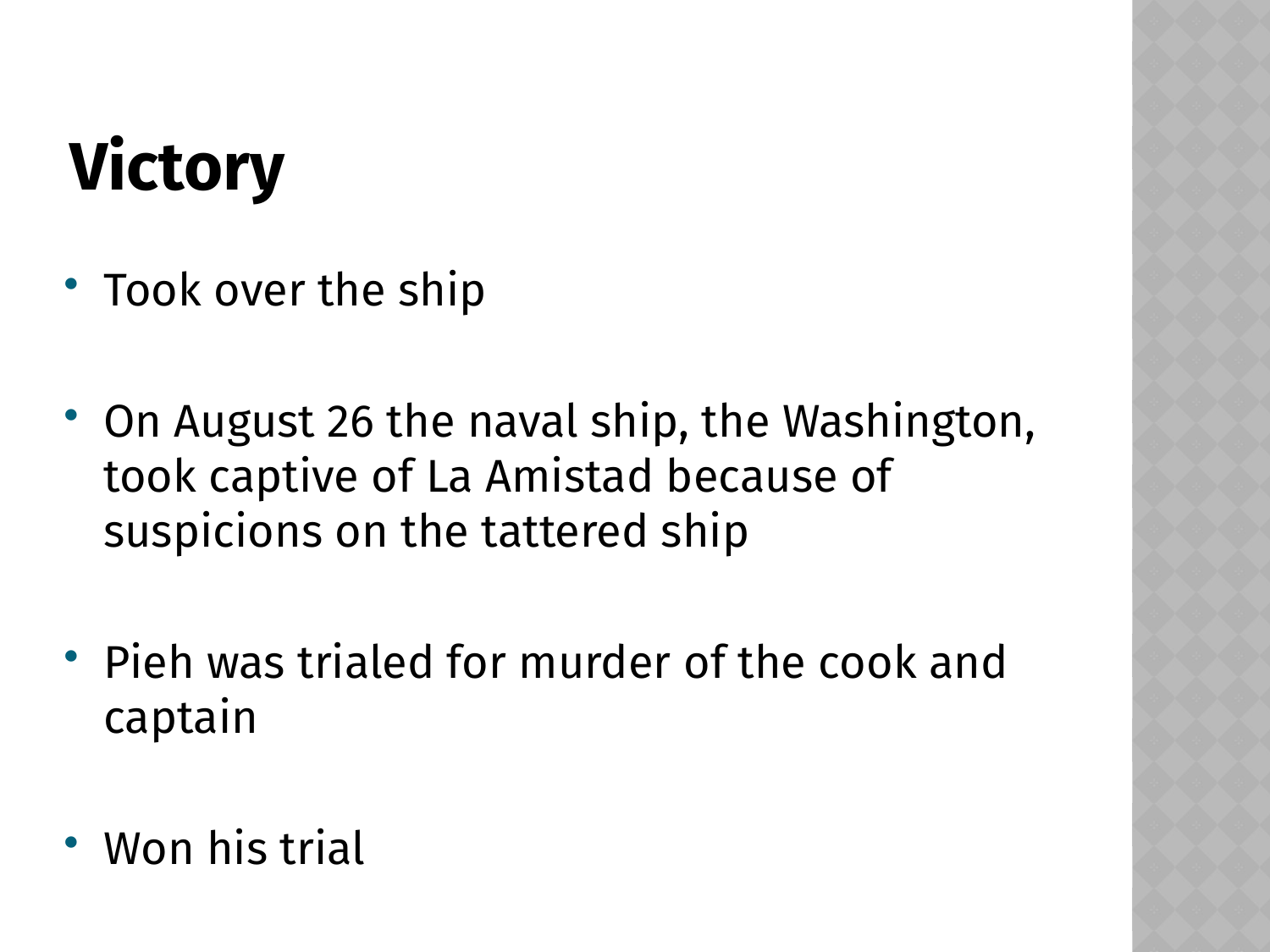

# Victory
Took over the ship

On August 26 the naval ship, the Washington, took captive of La Amistad because of suspicions on the tattered ship

Pieh was trialed for murder of the cook and captain

Won his trial